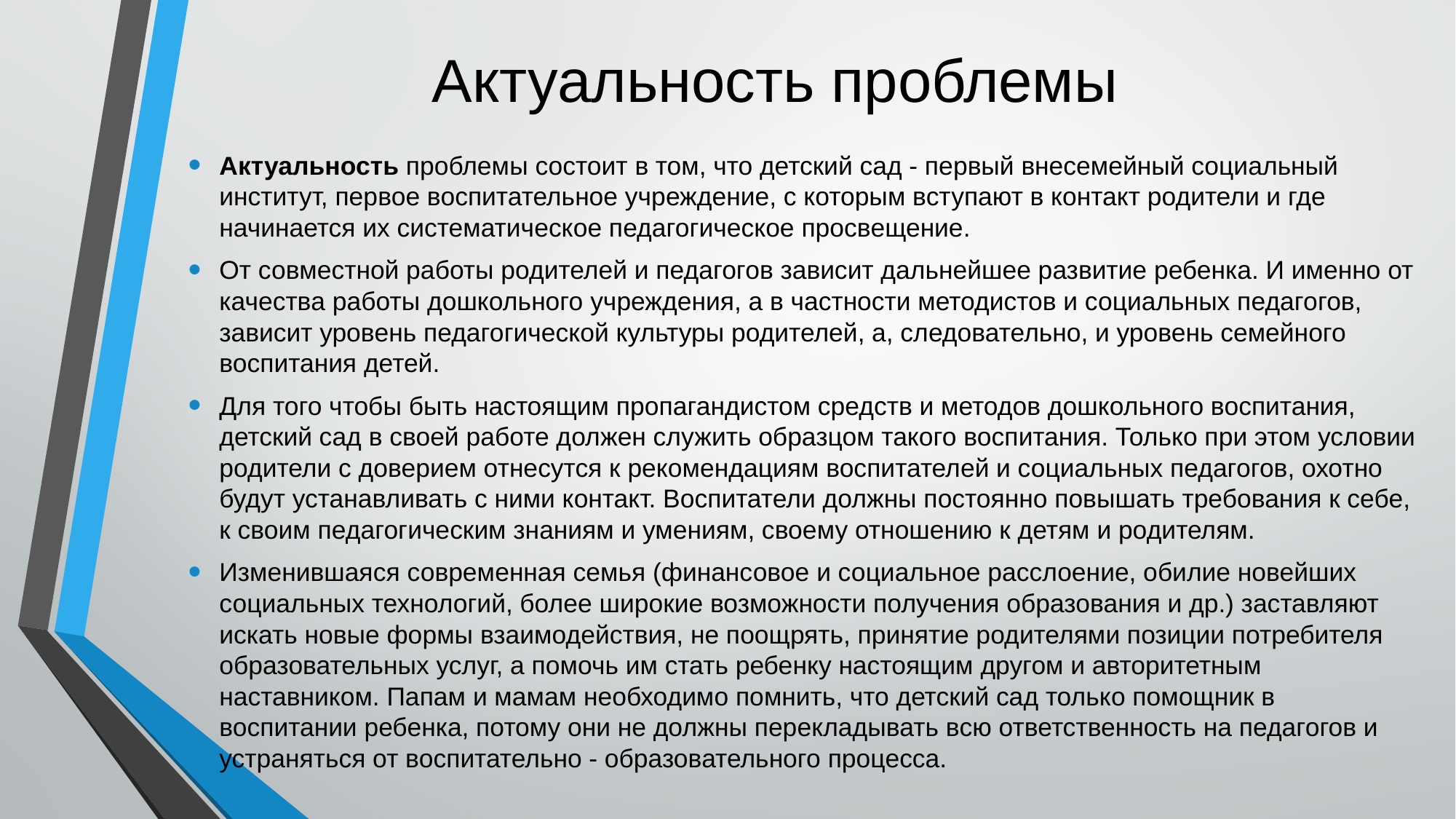

# Актуальность проблемы
Актуальность проблемы состоит в том, что детский сад - первый внесемейный социальный институт, первое воспитательное учреждение, с которым вступают в контакт родители и где начинается их систематическое педагогическое просвещение.
От совместной работы родителей и педагогов зависит дальнейшее развитие ребенка. И именно от качества работы дошкольного учреждения, а в частности методистов и социальных педагогов, зависит уровень педагогической культуры родителей, а, следовательно, и уровень семейного воспитания детей.
Для того чтобы быть настоящим пропагандистом средств и методов дошкольного воспитания, детский сад в своей работе должен служить образцом такого воспитания. Только при этом условии родители с доверием отнесутся к рекомендациям воспитателей и социальных педагогов, охотно будут устанавливать с ними контакт. Воспитатели должны постоянно повышать требования к себе, к своим педагогическим знаниям и умениям, своему отношению к детям и родителям.
Изменившаяся современная семья (финансовое и социальное расслоение, обилие новейших социальных технологий, более широкие возможности получения образования и др.) заставляют искать новые формы взаимодействия, не поощрять, принятие родителями позиции потребителя образовательных услуг, а помочь им стать ребенку настоящим другом и авторитетным наставником. Папам и мамам необходимо помнить, что детский сад только помощник в воспитании ребенка, потому они не должны перекладывать всю ответственность на педагогов и устраняться от воспитательно - образовательного процесса.